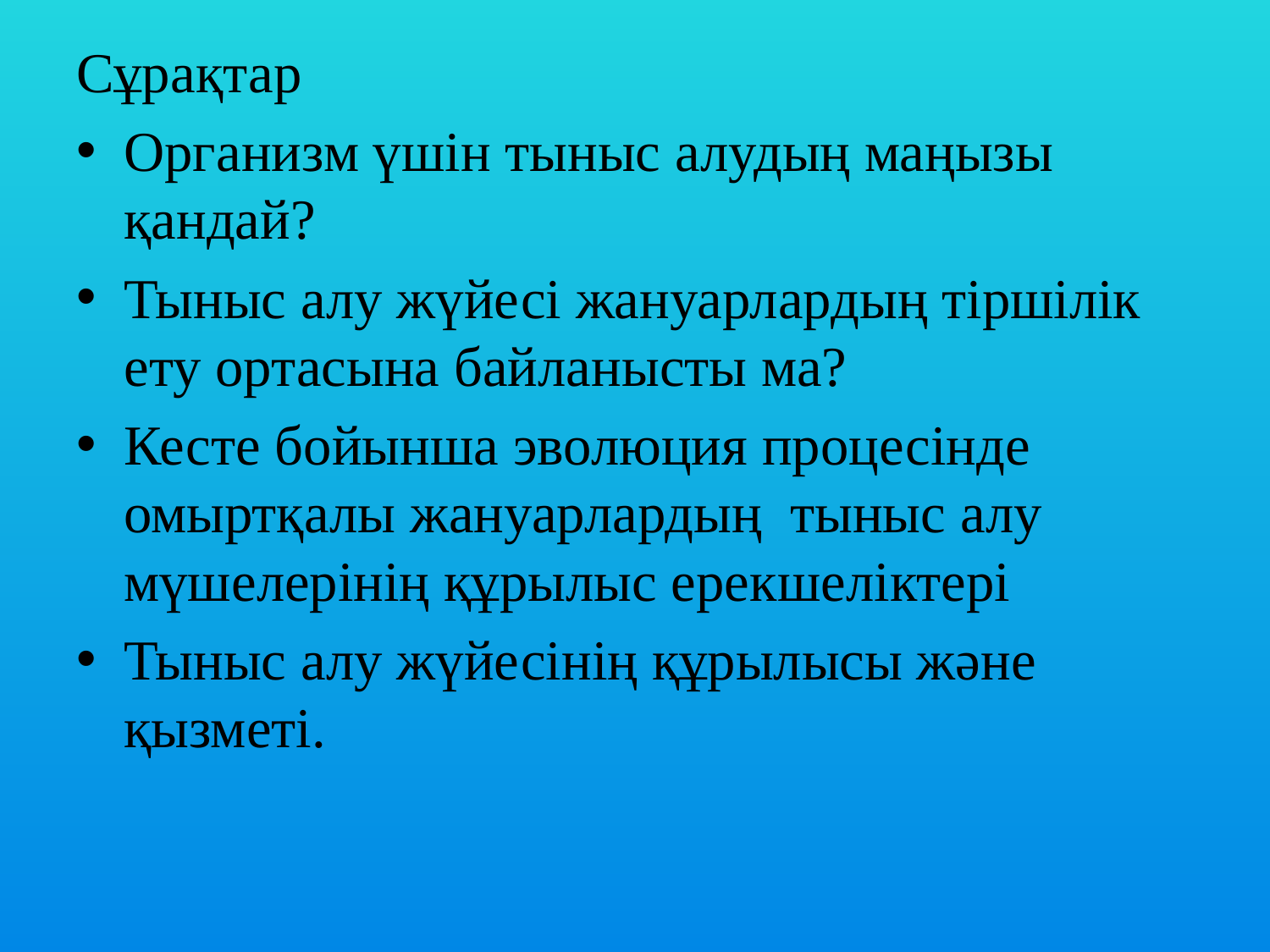

Сұрақтар
Организм үшін тыныс алудың маңызы қандай?
Тыныс алу жүйесі жануарлардың тіршілік ету ортасына байланысты ма?
Кесте бойынша эволюция процесінде омыртқалы жануарлардың  тыныс алу мүшелерінің құрылыс ерекшеліктері
Тыныс алу жүйесінің құрылысы және қызметі.